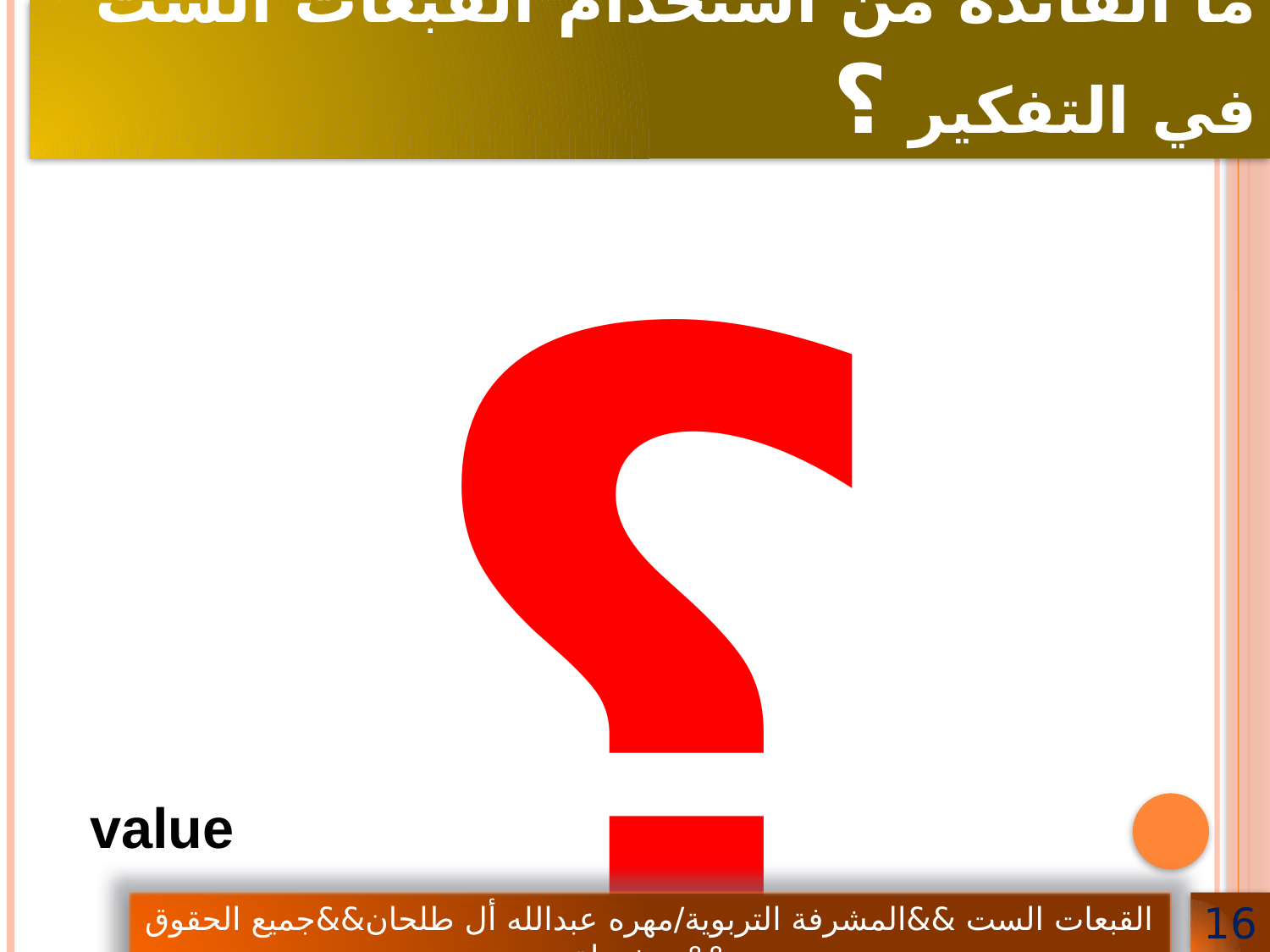

ما الفائدة من استخدام القبعات الست في التفكير ؟
؟

value
القبعات الست &&المشرفة التربوية/مهره عبدالله أل طلحان&&جميع الحقوق محفوظة&&
16